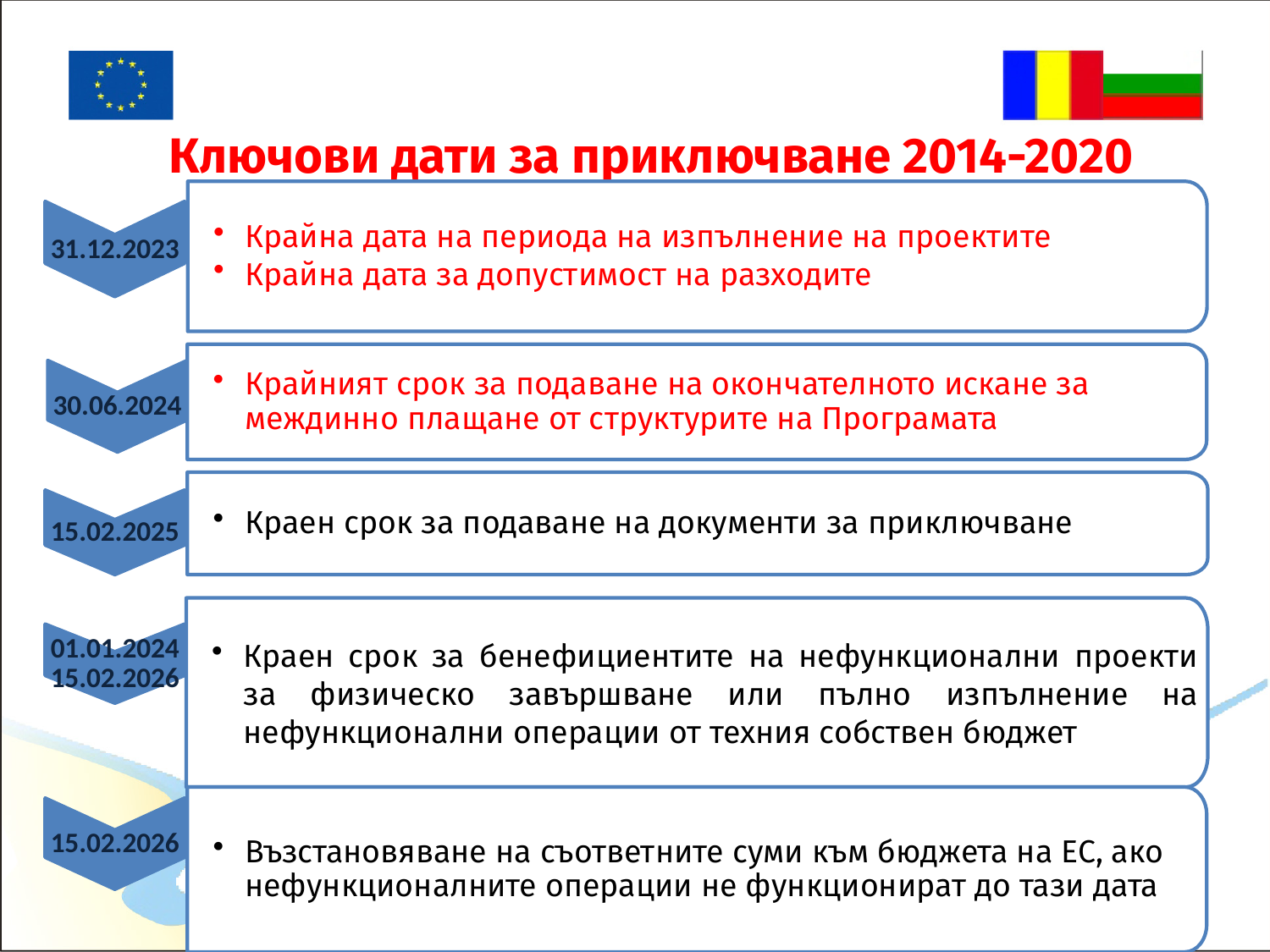

# Ключови дати за приключване 2014-2020
Крайна дата на периода на изпълнение на проектите
Крайна дата за допустимост на разходите
31.12.2023
Крайният срок за подаване на окончателното искане за междинно плащане от структурите на Програмата
30.06.2024
Краен срок за подаване на документи за приключване
15.02.2025
Краен срок за бенефициентите на нефункционални проекти за физическо завършване или пълно изпълнение на нефункционални операции от техния собствен бюджет
01.01.202415.02.2026
Възстановяване на съответните суми към бюджета на ЕС, ако нефункционалните операции не функционират до тази дата
15.02.2026